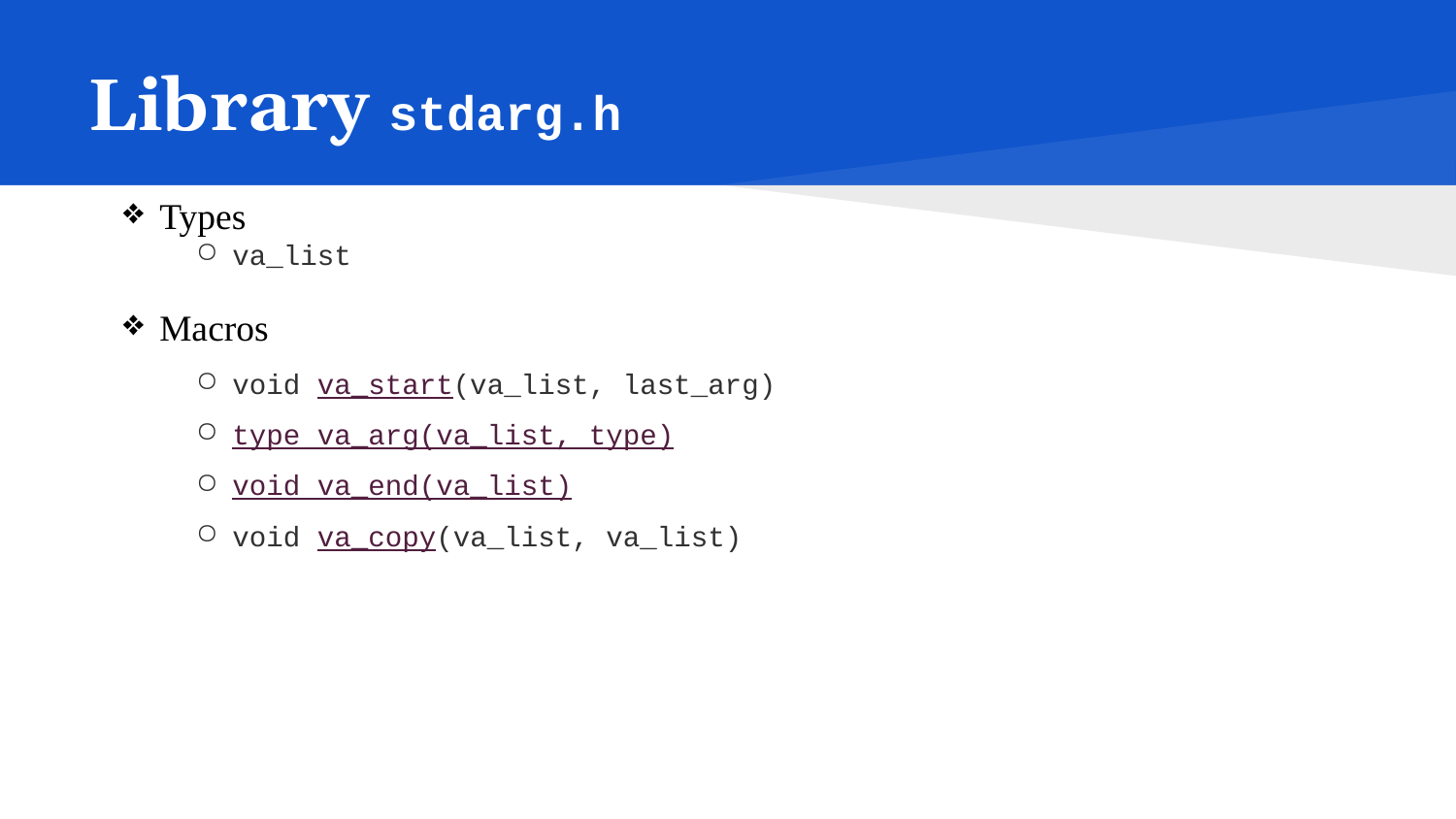

# Library stdarg.h
Types
va_list

Macros
void va_start(va_list, last_arg)
type va_arg(va_list, type)
void va_end(va_list)
void va_copy(va_list, va_list)